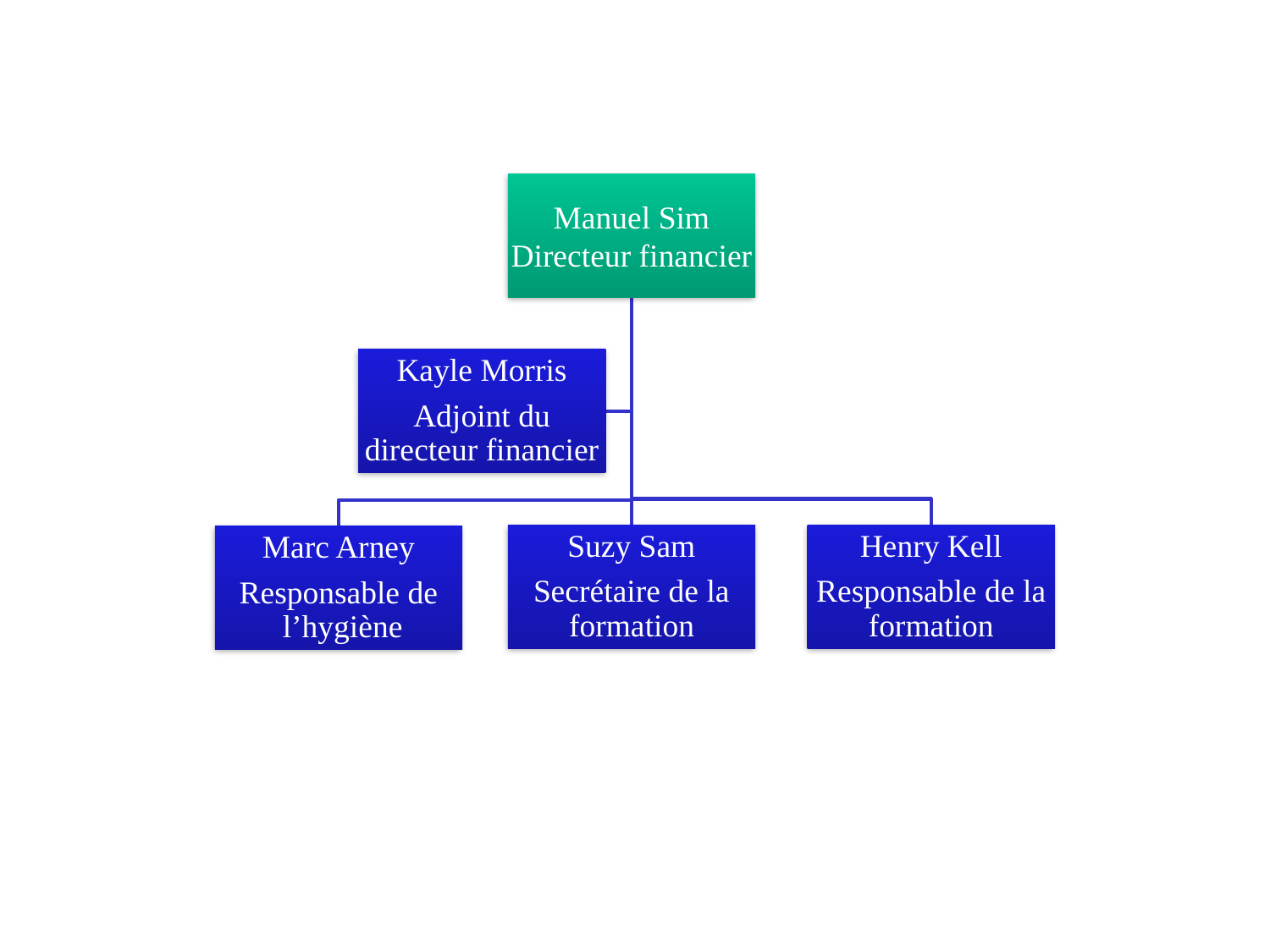

Manuel Sim
Directeur financier
Marc Arney
Responsable de l’hygiène
Suzy Sam
Secrétaire de la formation
Henry Kell
Responsable de la formation
Kayle Morris
Adjoint du directeur financier